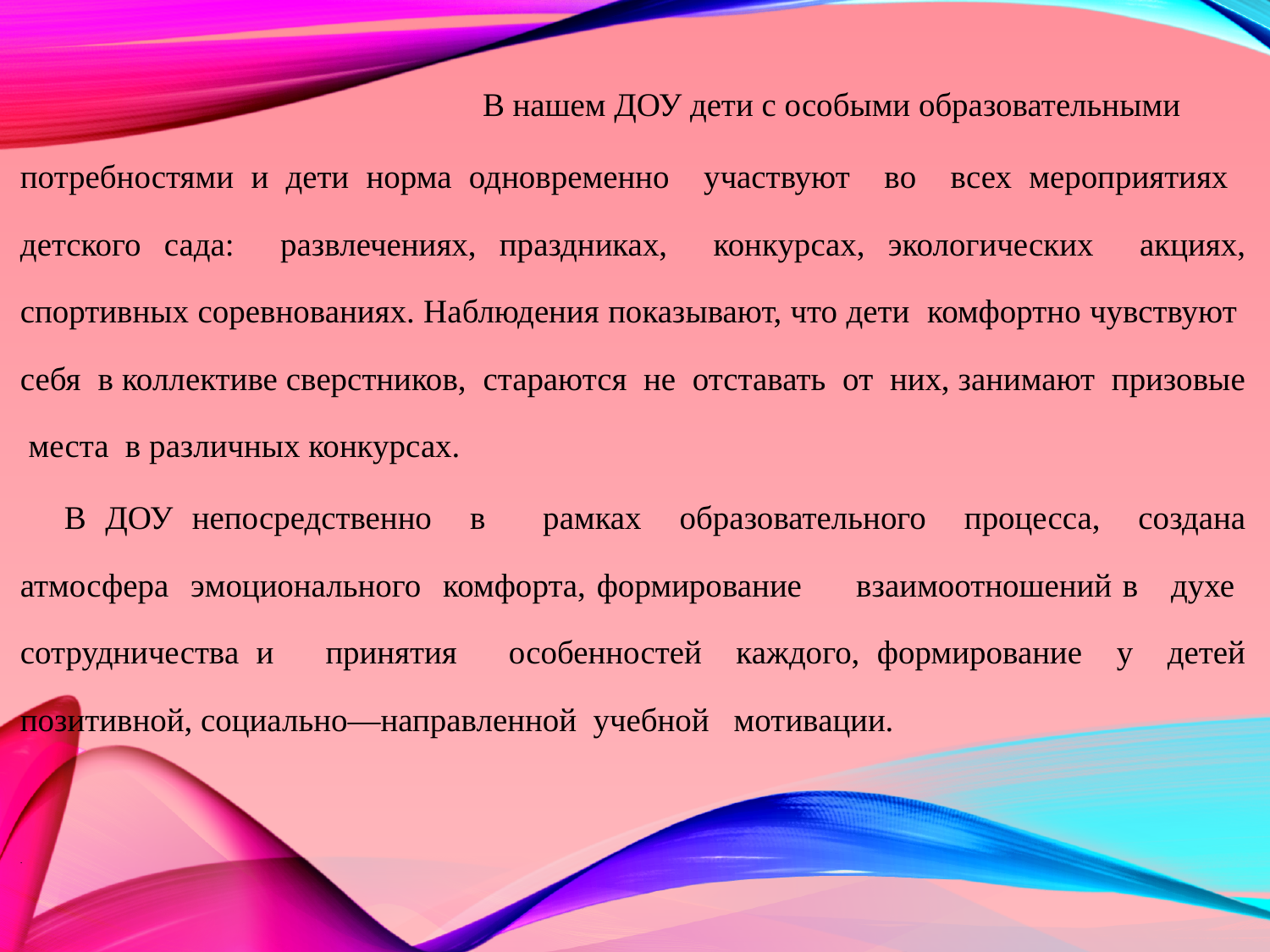

В нашем ДОУ дети с особыми образовательными
потребностями и дети норма одновременно  участвуют  во  всех мероприятиях  детского сада:  развлечениях, праздниках,  конкурсах, экологических  акциях, спортивных соревнованиях. Наблюдения показывают, что дети  комфортно чувствуют  себя  в коллективе сверстников,  стараются  не  отставать  от  них, занимают  призовые  места  в различных конкурсах.
 	В ДОУ непосредственно  в   рамках  образовательного  процесса,  создана атмосфера  эмоционального  комфорта, формирование     взаимоотношений в   духе  сотрудничества и   принятия   особенностей  каждого, формирование  у  детей позитивной, социально—направленной  учебной   мотивации.

.